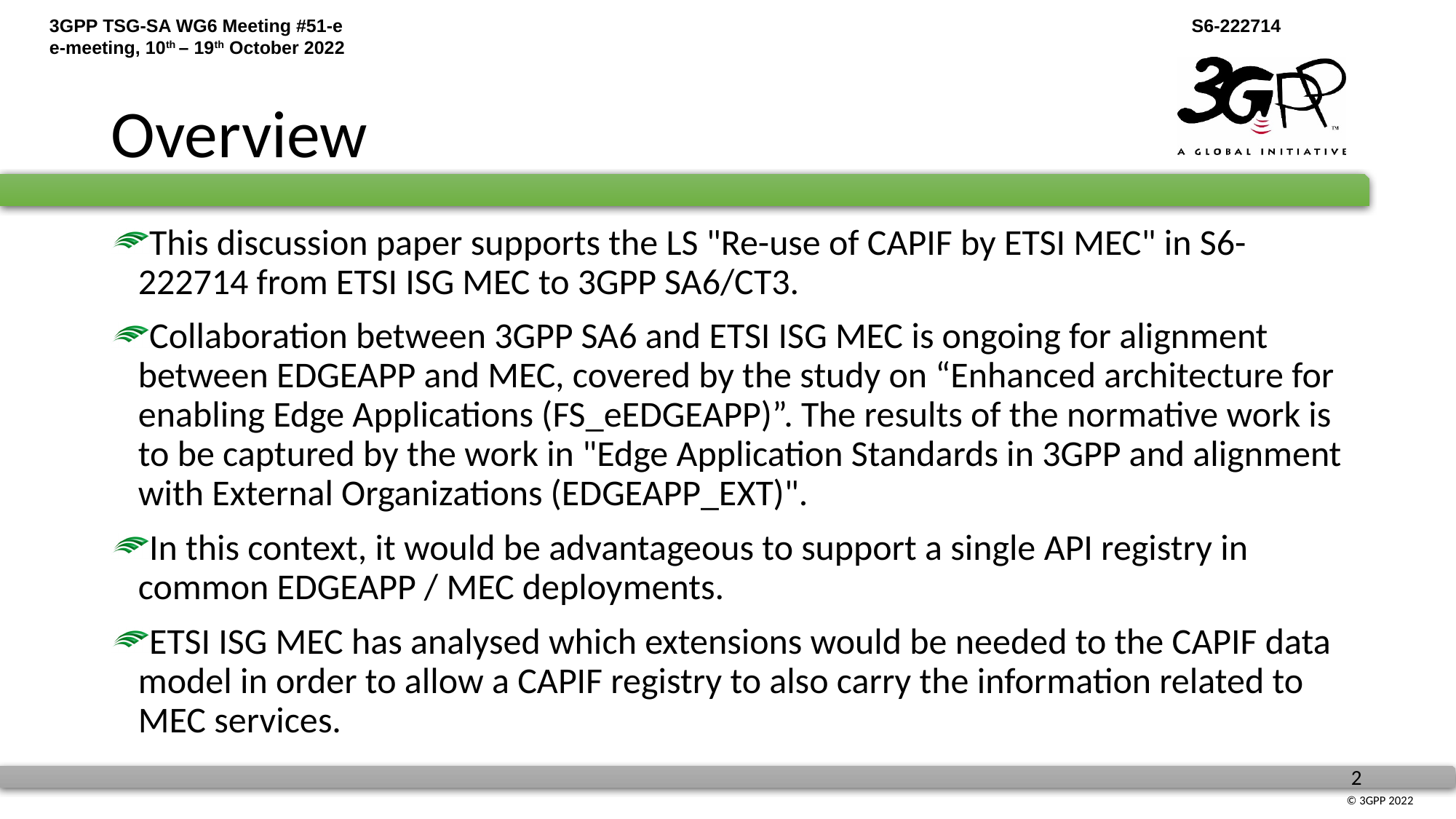

# Overview
This discussion paper supports the LS "Re-use of CAPIF by ETSI MEC" in S6-222714 from ETSI ISG MEC to 3GPP SA6/CT3.
Collaboration between 3GPP SA6 and ETSI ISG MEC is ongoing for alignment between EDGEAPP and MEC, covered by the study on “Enhanced architecture for enabling Edge Applications (FS_eEDGEAPP)”. The results of the normative work is to be captured by the work in "Edge Application Standards in 3GPP and alignment with External Organizations (EDGEAPP_EXT)".
In this context, it would be advantageous to support a single API registry in common EDGEAPP / MEC deployments.
ETSI ISG MEC has analysed which extensions would be needed to the CAPIF data model in order to allow a CAPIF registry to also carry the information related to MEC services.